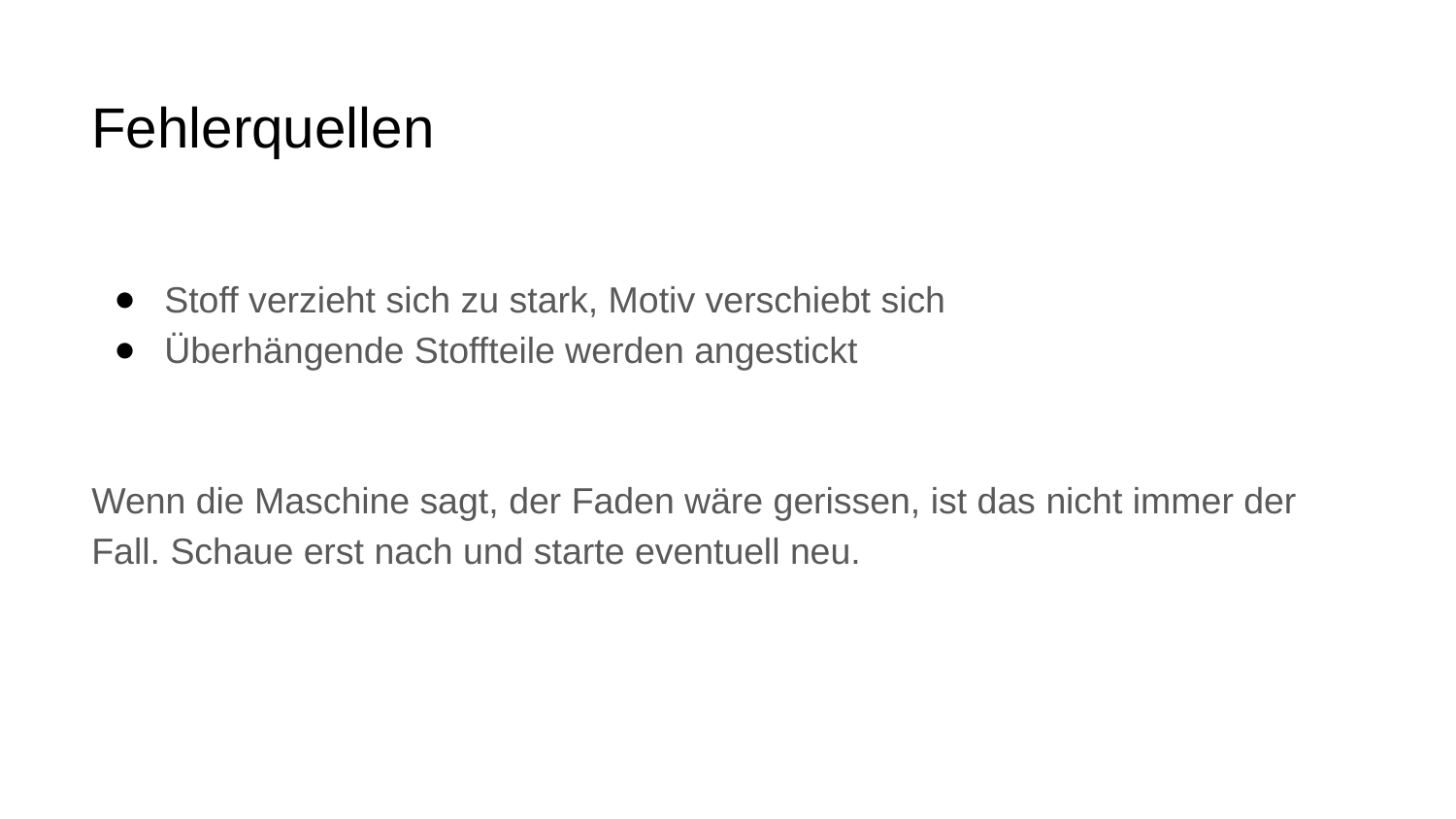

# Fehlerquellen
Stoff verzieht sich zu stark, Motiv verschiebt sich
Überhängende Stoffteile werden angestickt

Wenn die Maschine sagt, der Faden wäre gerissen, ist das nicht immer der Fall. Schaue erst nach und starte eventuell neu.